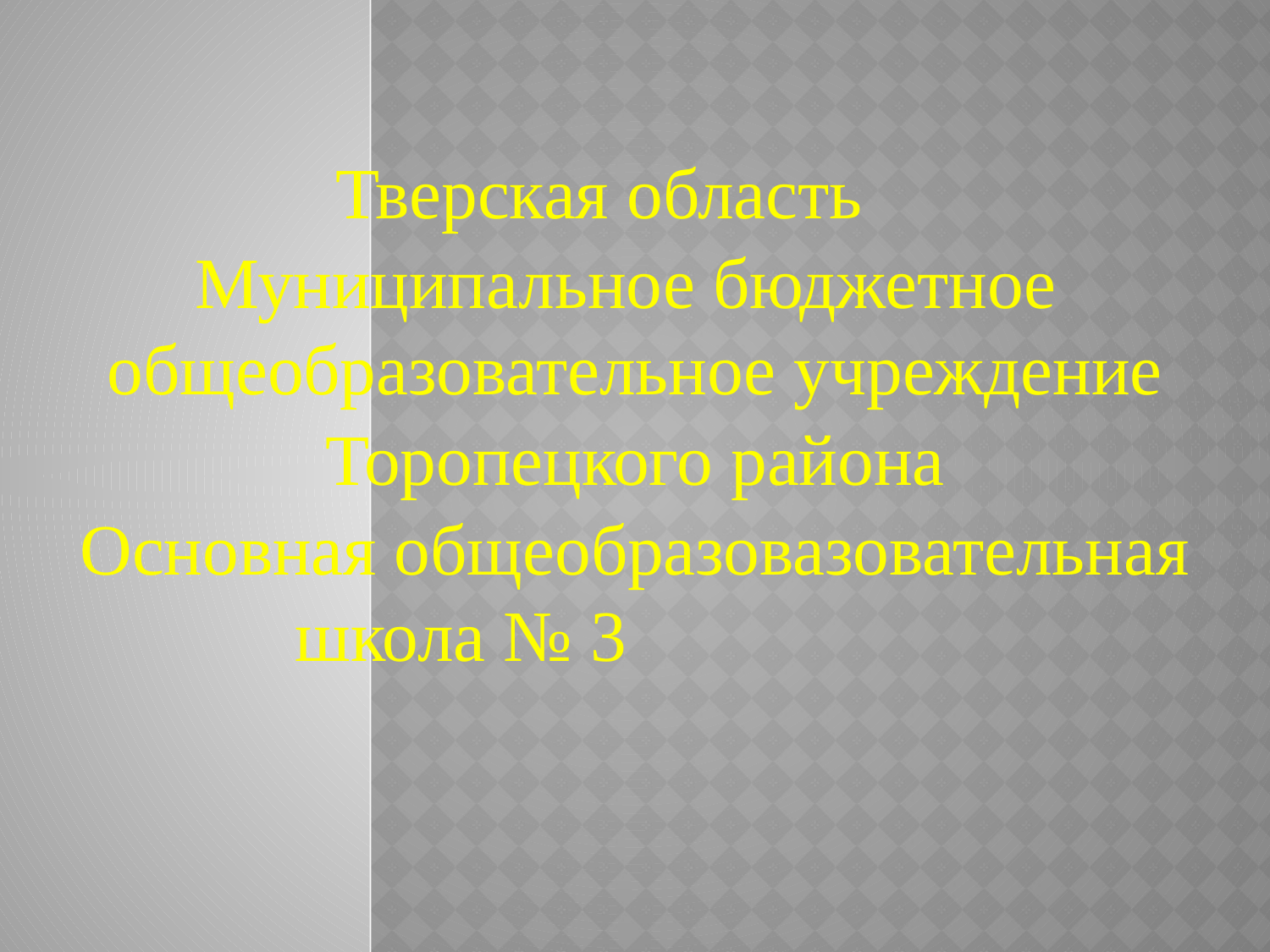

Тверская область
Муниципальное бюджетное  общеобразовательное учреждение
Торопецкого района
Основная общеобразовазовательная школа № 3
#